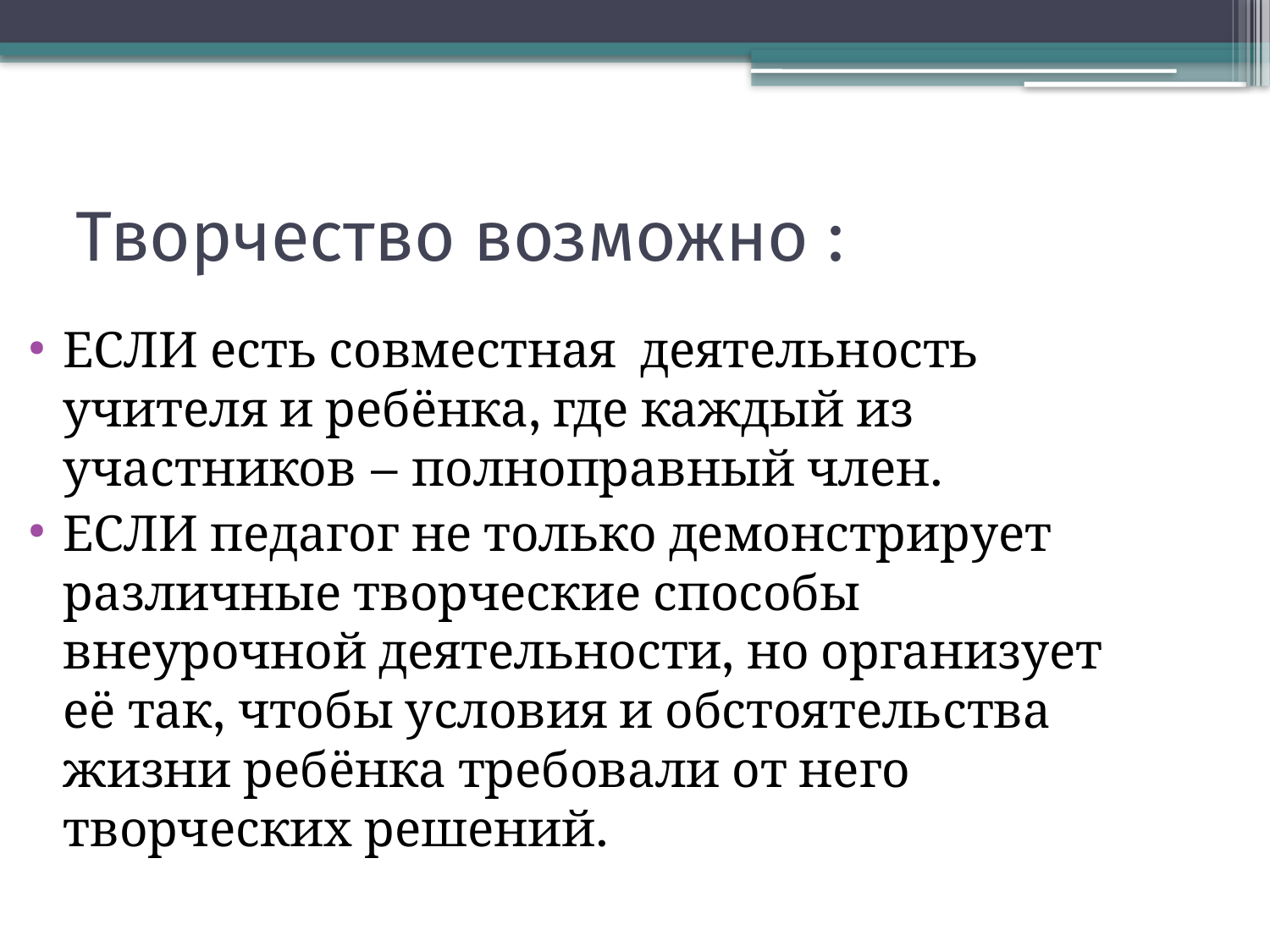

# Творчество возможно :
ЕСЛИ есть совместная  деятельность учителя и ребёнка, где каждый из участников – полноправный член.
ЕСЛИ педагог не только демонстрирует различные творческие способы внеурочной деятельности, но организует её так, чтобы условия и обстоятельства жизни ребёнка требовали от него творческих решений.